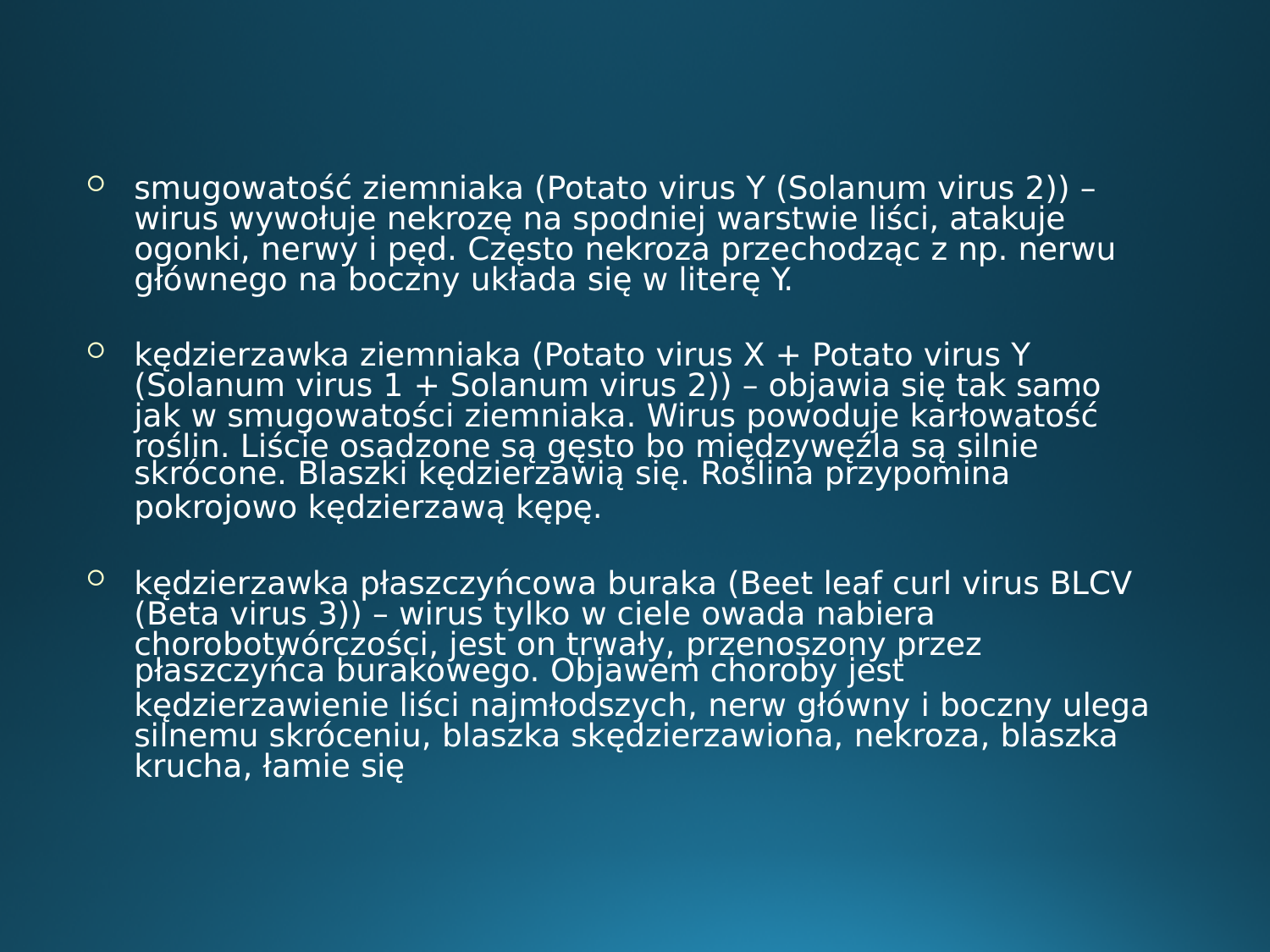

smugowatość ziemniaka (Potato virus Y (Solanum virus 2)) – wirus wywołuje nekrozę na spodniej warstwie liści, atakuje ogonki, nerwy i pęd. Często nekroza przechodząc z np. nerwu głównego na boczny układa się w literę Y.

kędzierzawka ziemniaka (Potato virus X + Potato virus Y (Solanum virus 1 + Solanum virus 2)) – objawia się tak samo jak w smugowatości ziemniaka. Wirus powoduje karłowatość roślin. Liście osadzone są gęsto bo międzywęźla są silnie
skrócone. Blaszki kędzierzawią się. Roślina przypomina
pokrojowo kędzierzawą kępę.

kędzierzawka płaszczyńcowa buraka (Beet leaf curl virus BLCV (Beta virus 3)) – wirus tylko w ciele owada nabiera chorobotwórczości, jest on trwały, przenoszony przez
płaszczyńca burakowego. Objawem choroby jest
kędzierzawienie liści najmłodszych, nerw główny i boczny ulega silnemu skróceniu, blaszka skędzierzawiona, nekroza, blaszka krucha, łamie się